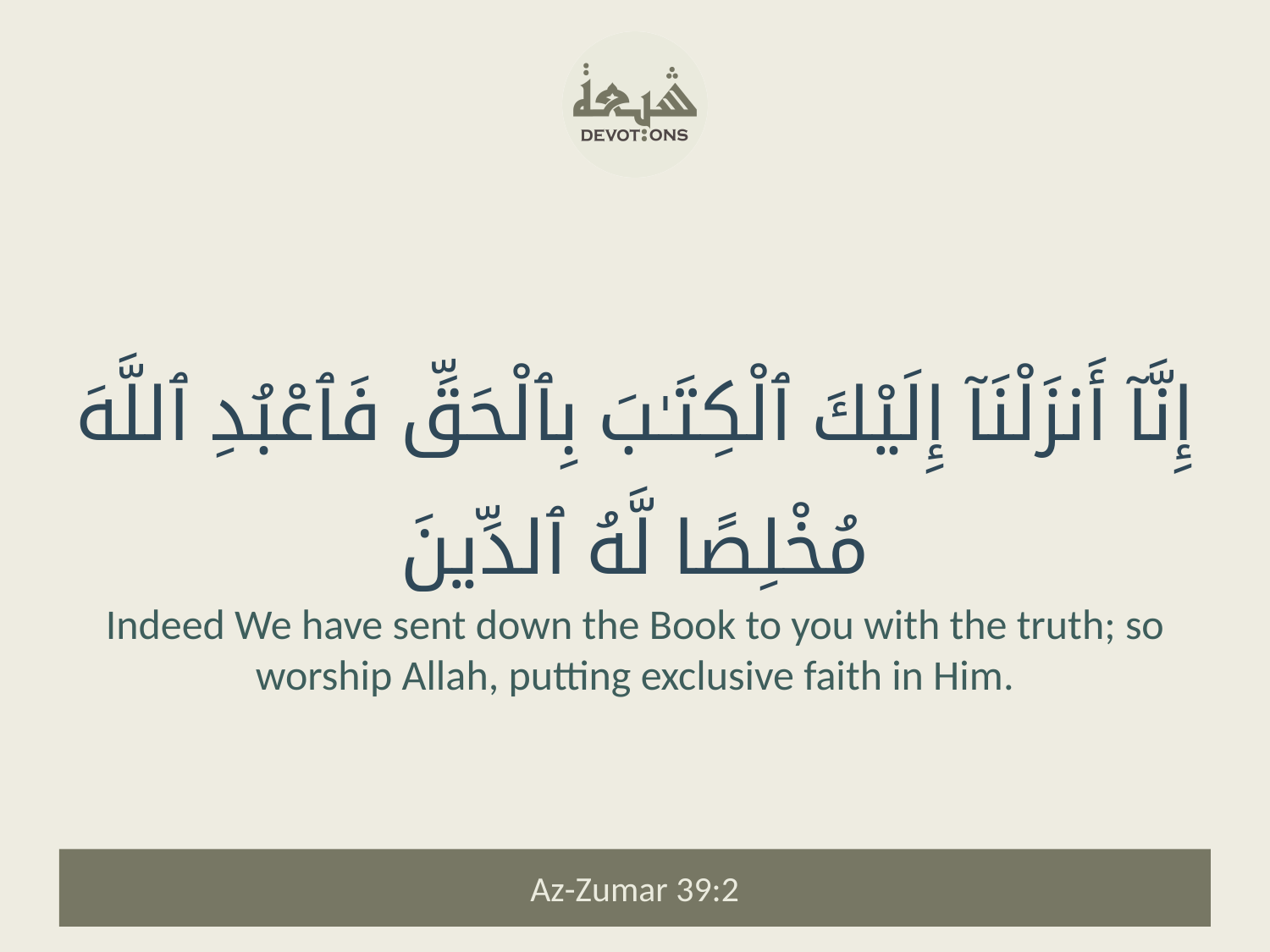

إِنَّآ أَنزَلْنَآ إِلَيْكَ ٱلْكِتَـٰبَ بِٱلْحَقِّ فَٱعْبُدِ ٱللَّهَ مُخْلِصًا لَّهُ ٱلدِّينَ
Indeed We have sent down the Book to you with the truth; so worship Allah, putting exclusive faith in Him.
Az-Zumar 39:2